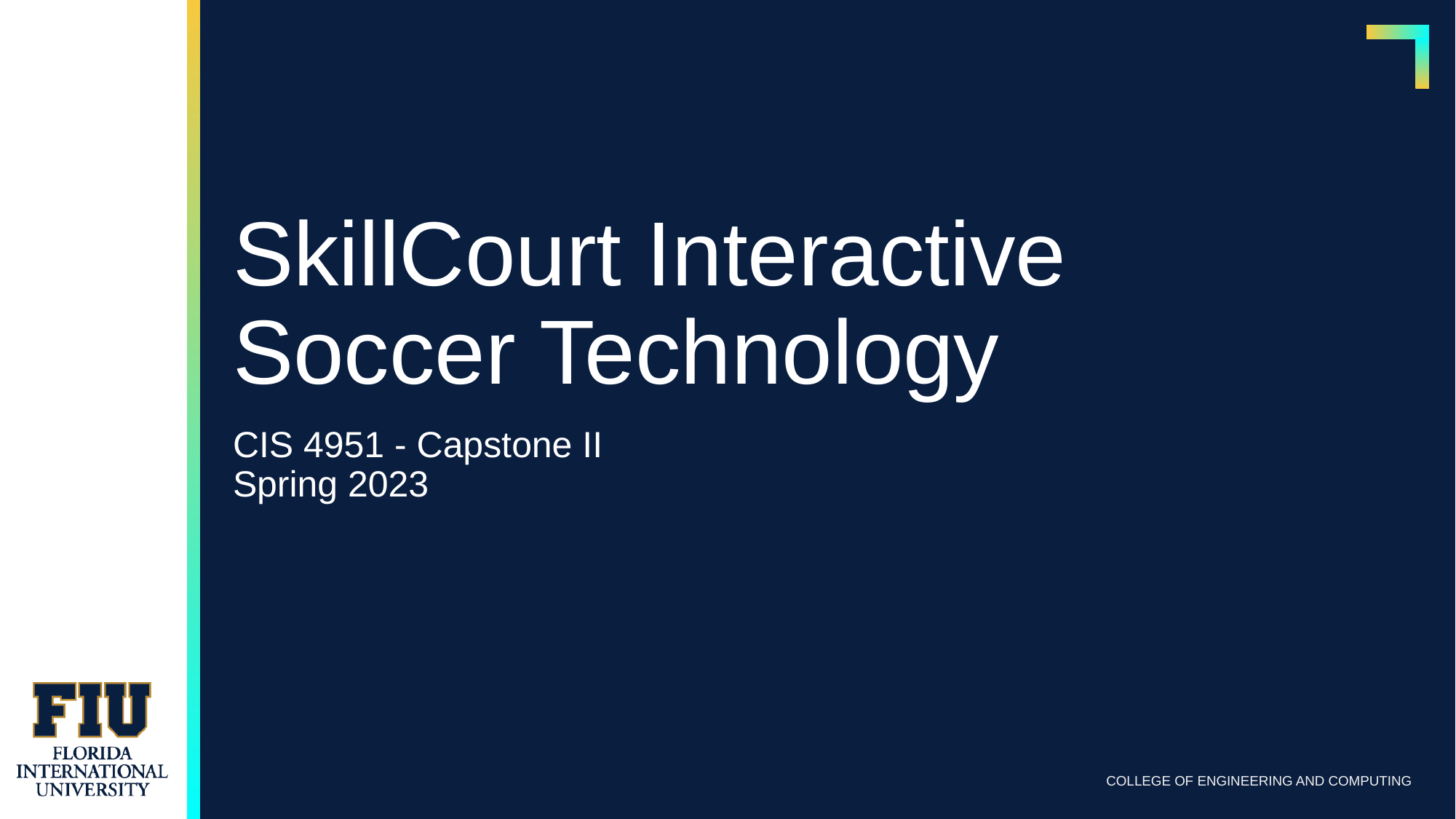

# SkillCourt Interactive Soccer Technology
CIS 4951 - Capstone II
Spring 2023